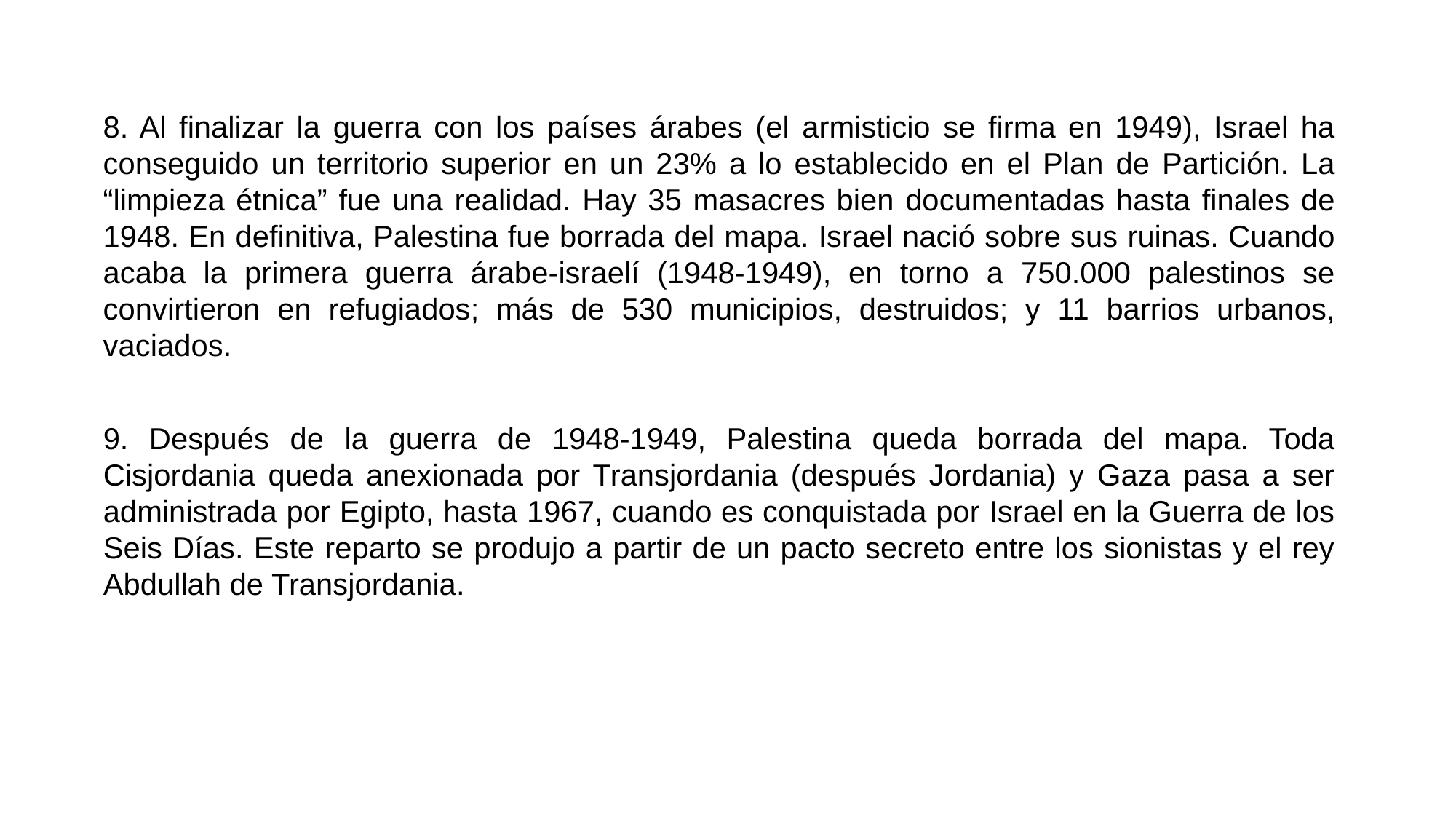

8. Al finalizar la guerra con los países árabes (el armisticio se firma en 1949), Israel ha conseguido un territorio superior en un 23% a lo establecido en el Plan de Partición. La “limpieza étnica” fue una realidad. Hay 35 masacres bien documentadas hasta finales de 1948. En definitiva, Palestina fue borrada del mapa. Israel nació sobre sus ruinas. Cuando acaba la primera guerra árabe-israelí (1948-1949), en torno a 750.000 palestinos se convirtieron en refugiados; más de 530 municipios, destruidos; y 11 barrios urbanos, vaciados.
9. Después de la guerra de 1948-1949, Palestina queda borrada del mapa. Toda Cisjordania queda anexionada por Transjordania (después Jordania) y Gaza pasa a ser administrada por Egipto, hasta 1967, cuando es conquistada por Israel en la Guerra de los Seis Días. Este reparto se produjo a partir de un pacto secreto entre los sionistas y el rey Abdullah de Transjordania.